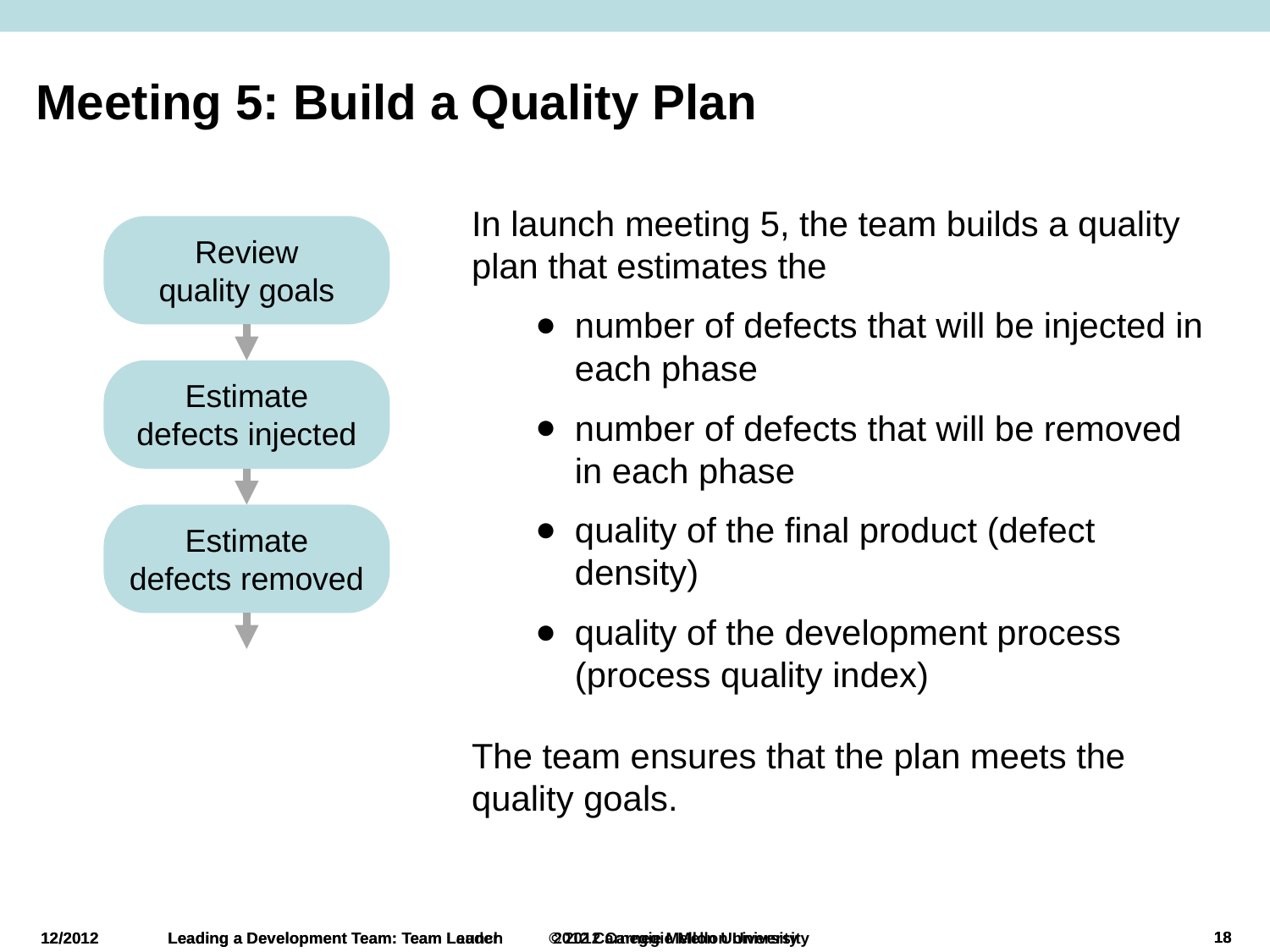

# Meeting 5: Build a Quality Plan
In launch meeting 5, the team builds a quality plan that estimates the
number of defects that will be injected in each phase
number of defects that will be removed in each phase
quality of the final product (defect density)
quality of the development process (process quality index)

The team ensures that the plan meets the quality goals.

Review
quality goals

Estimate
defects injected

Estimate
defects removed

Quality plan